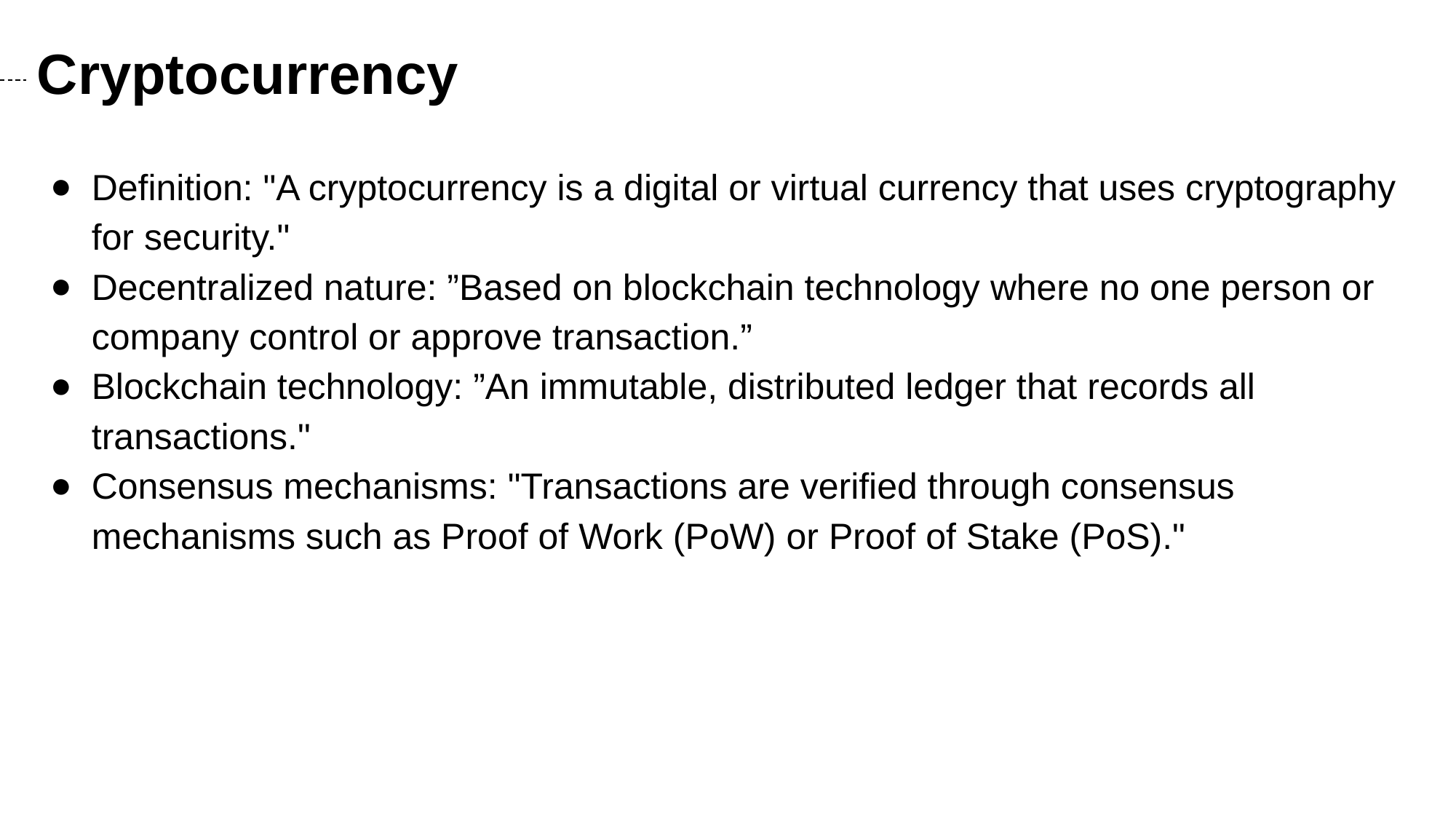

# Cryptocurrency
Definition: "A cryptocurrency is a digital or virtual currency that uses cryptography for security."
Decentralized nature: ”Based on blockchain technology where no one person or company control or approve transaction.”
Blockchain technology: ”An immutable, distributed ledger that records all transactions."
Consensus mechanisms: "Transactions are verified through consensus mechanisms such as Proof of Work (PoW) or Proof of Stake (PoS)."